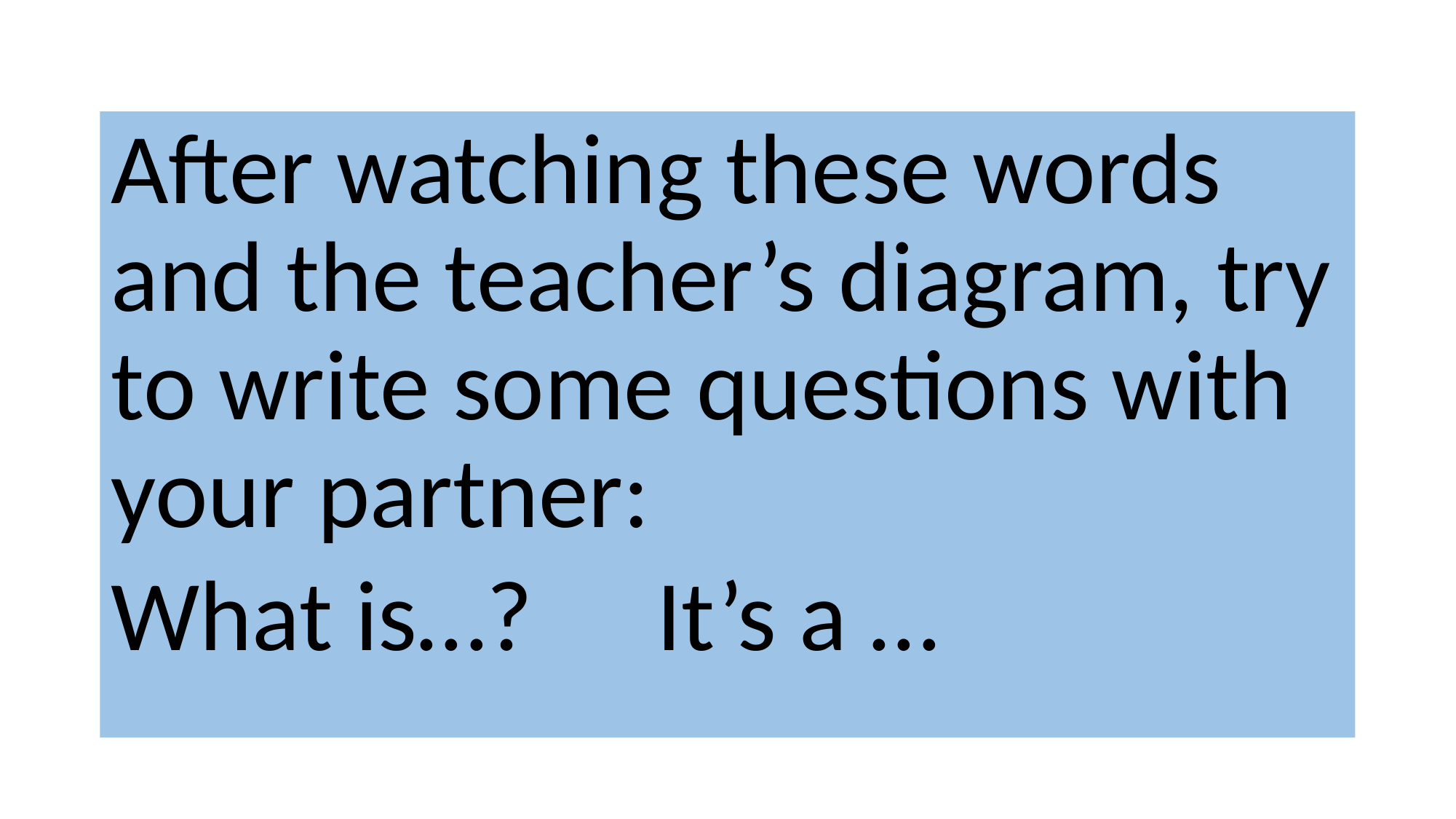

After watching these words and the teacher’s diagram, try to write some questions with your partner:
What is…?		It’s a …